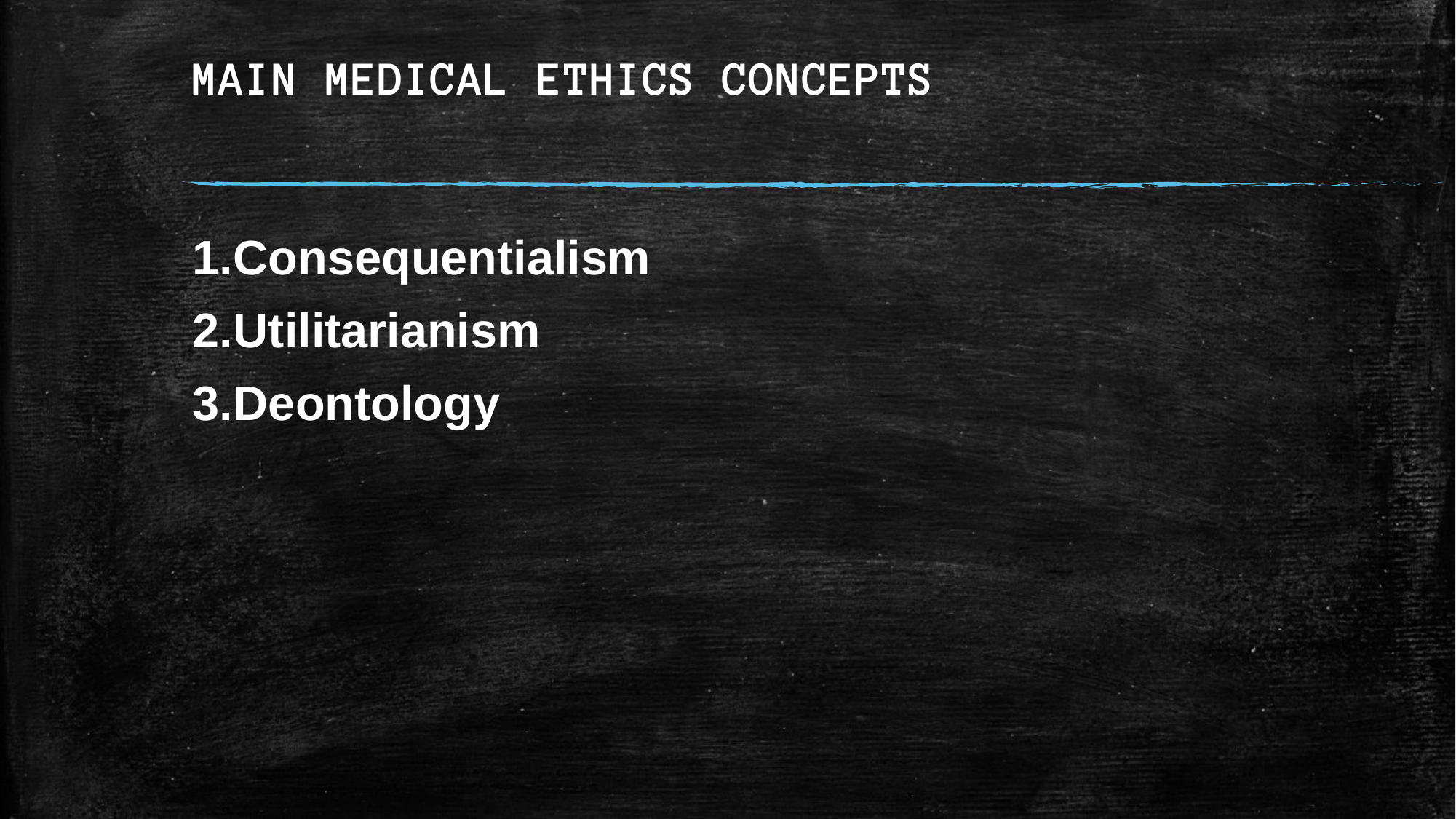

# MAIN MEDICAL ETHICS CONCEPTS
Consequentialism
Utilitarianism
Deontology